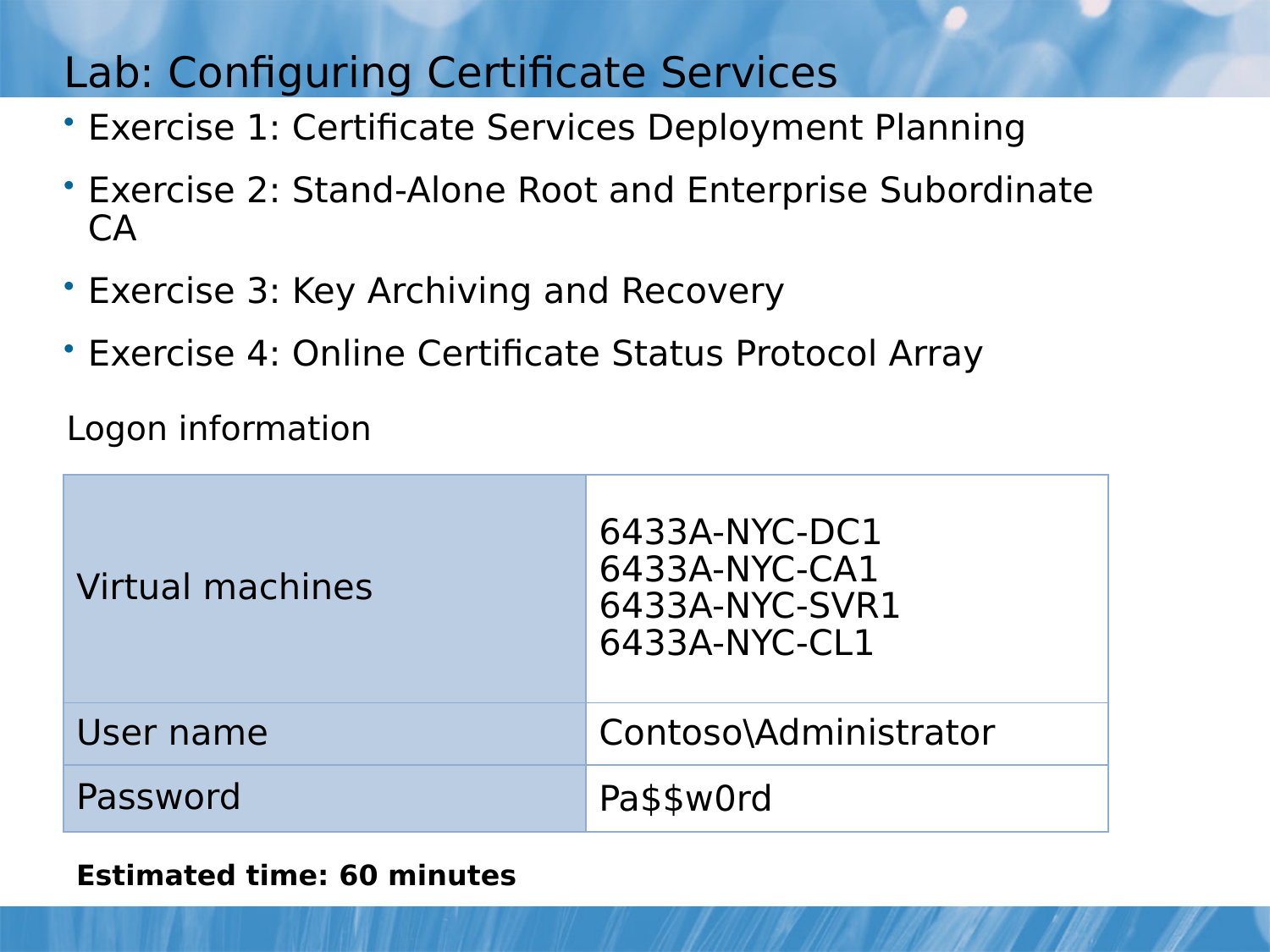

# Lab: Configuring Certificate Services
Exercise 1: Certificate Services Deployment Planning
Exercise 2: Stand-Alone Root and Enterprise Subordinate CA
Exercise 3: Key Archiving and Recovery
Exercise 4: Online Certificate Status Protocol Array
Logon information
| Virtual machines | 6433A-NYC-DC1 6433A-NYC-CA1 6433A-NYC-SVR1 6433A-NYC-CL1 |
| --- | --- |
| User name | Contoso\Administrator |
| Password | Pa$$w0rd |
Estimated time: 60 minutes